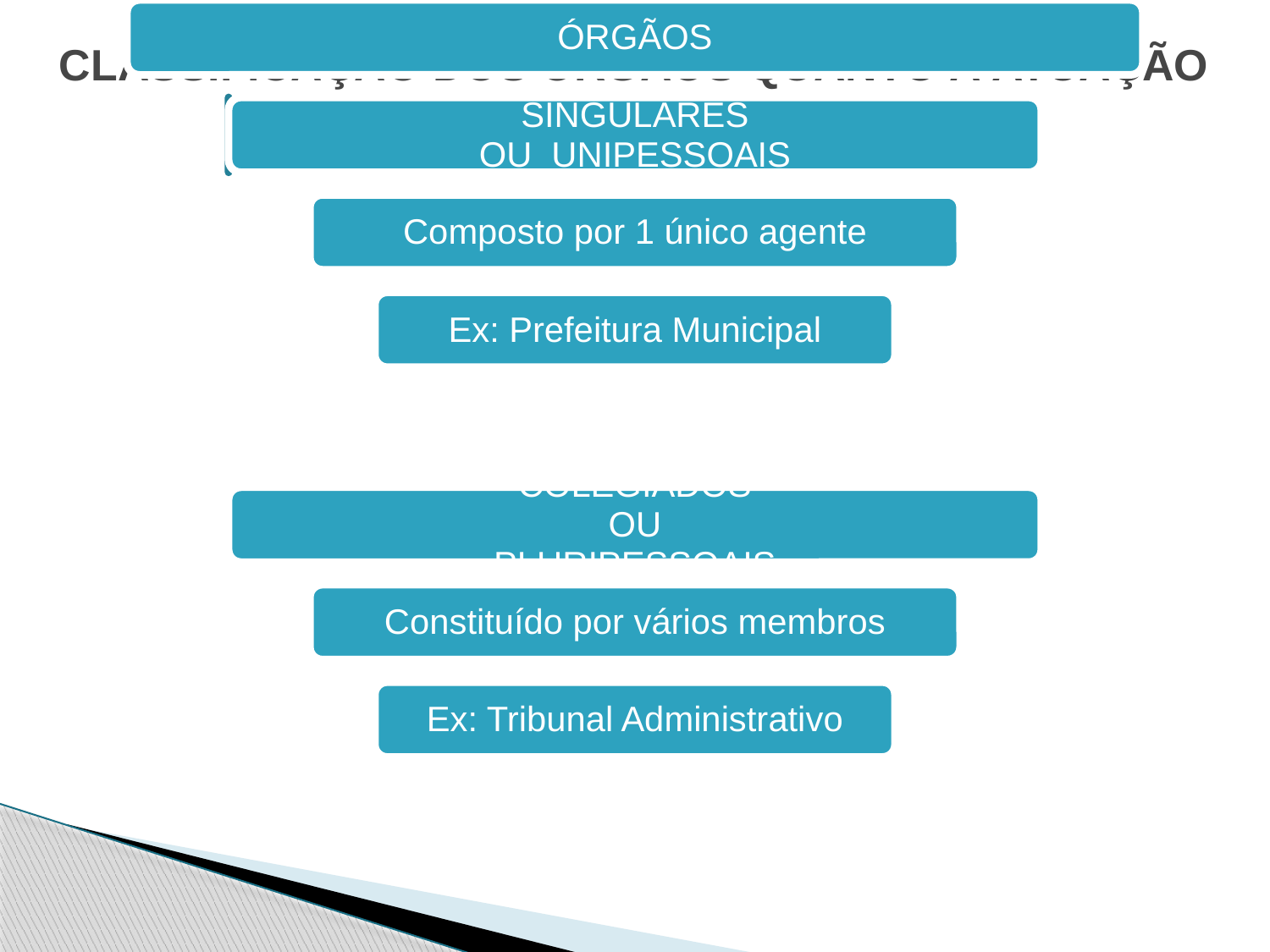

ÓRGÃOS
SINGULARES
OU  UNIPESSOAIS
Composto por 1 único agente
COLEGIADOS
OU
PLURIPESSOAIS
Constituído por vários membros
Ex: Prefeitura Municipal
Ex: Tribunal Administrativo
# CLASSIFICAÇÃO DOS ÓRGÃOS QUANTO À ATUAÇÃO FUNCIONAL